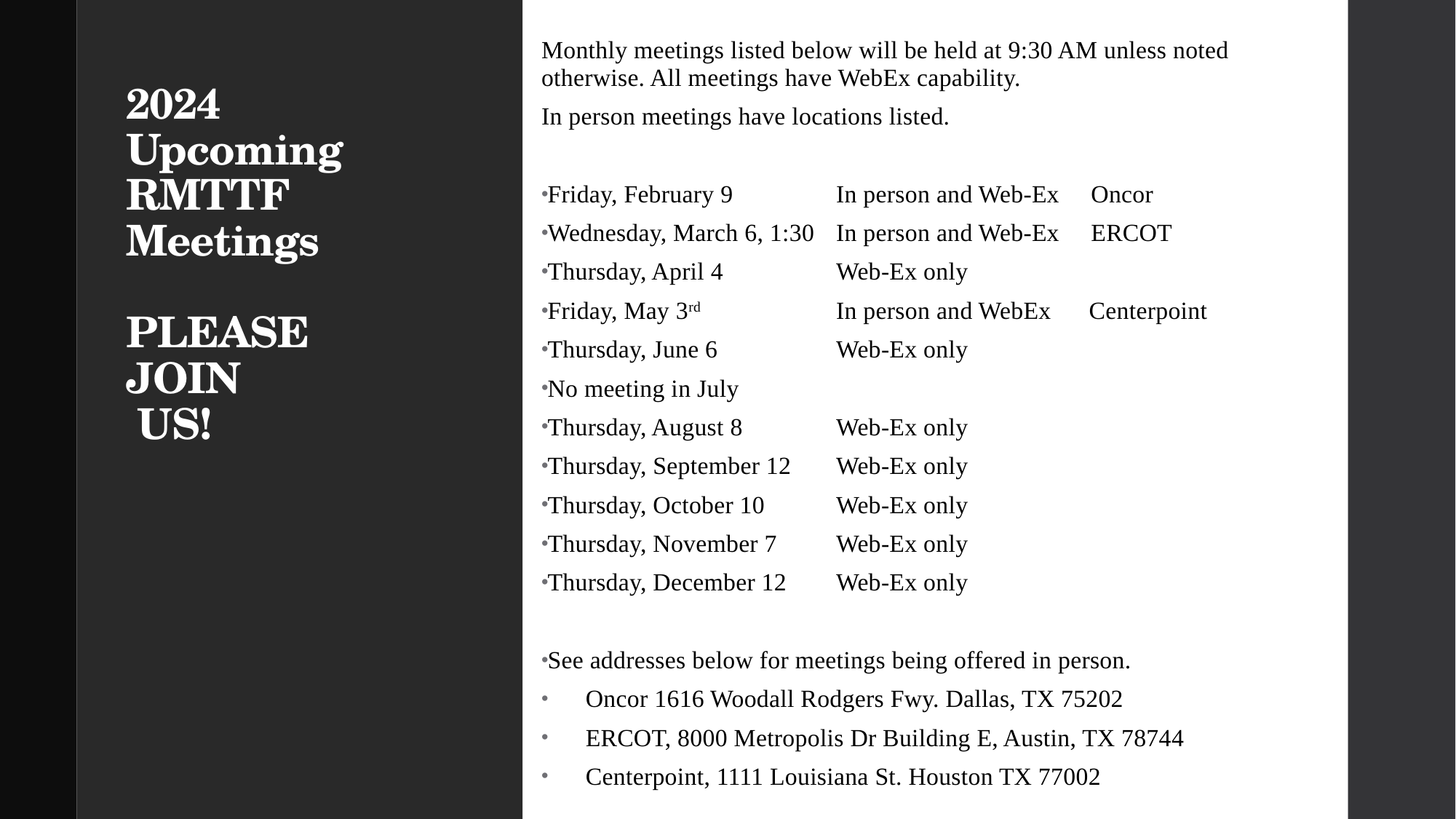

Monthly meetings listed below will be held at 9:30 AM unless noted otherwise. All meetings have WebEx capability.
In person meetings have locations listed.

Friday, February 9		In person and Web-Ex     Oncor
Wednesday, March 6, 1:30  	In person and Web-Ex     ERCOT
Thursday, April 4 		Web-Ex only
Friday, May 3rd  		In person and WebEx      Centerpoint
Thursday, June 6 		Web-Ex only
No meeting in July
Thursday, August 8 	Web-Ex only
Thursday, September 12 	Web-Ex only
Thursday, October 10 	Web-Ex only
Thursday, November 7 	Web-Ex only
Thursday, December 12 	Web-Ex only

See addresses below for meetings being offered in person.
      Oncor 1616 Woodall Rodgers Fwy. Dallas, TX 75202
      ERCOT, 8000 Metropolis Dr Building E, Austin, TX 78744
      Centerpoint, 1111 Louisiana St. Houston TX 77002

# 2024 Upcoming RMTTF Meetings PLEASE JOIN US!